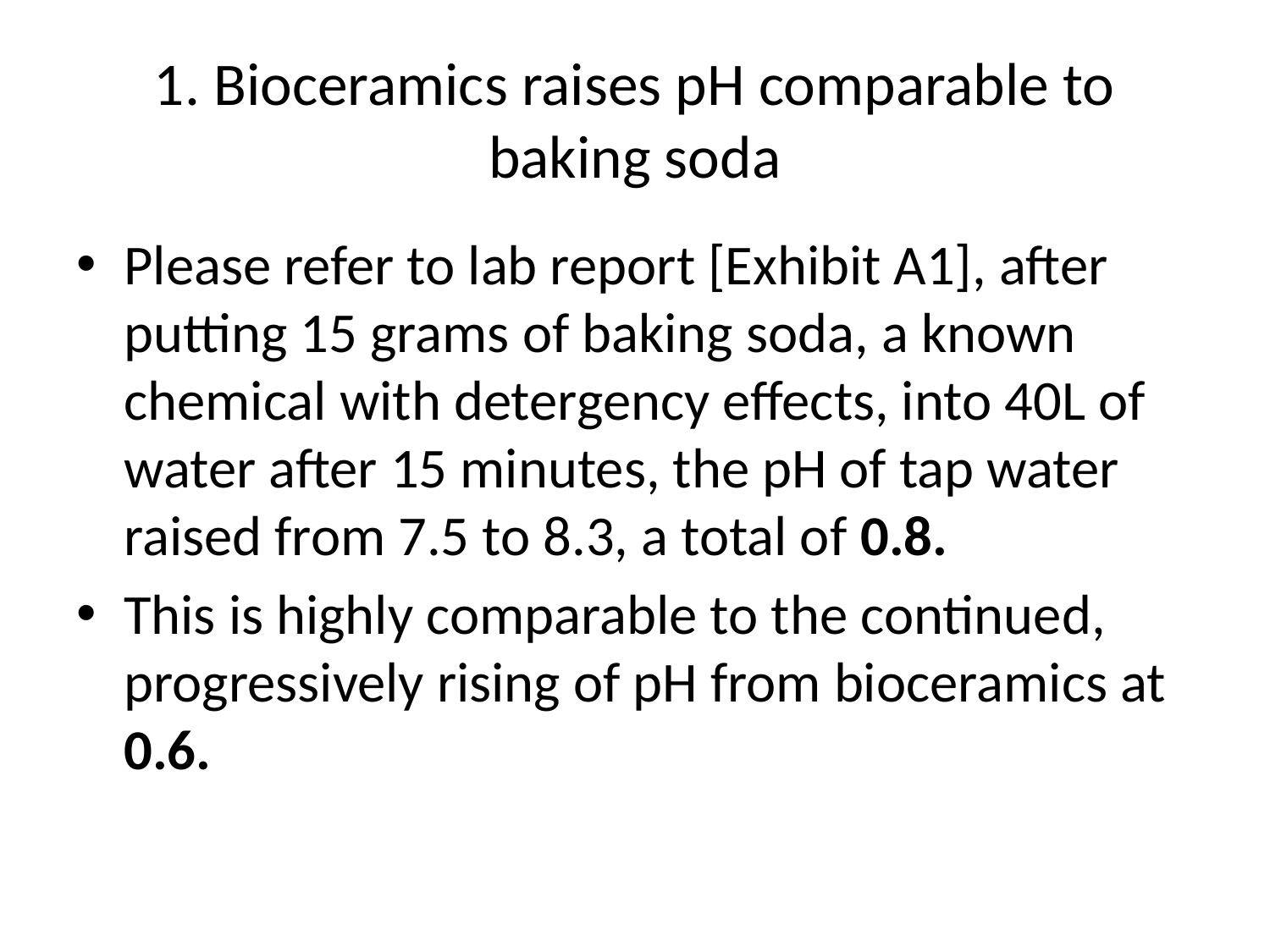

# 1. Bioceramics raises pH comparable to baking soda
Please refer to lab report [Exhibit A1], after putting 15 grams of baking soda, a known chemical with detergency effects, into 40L of water after 15 minutes, the pH of tap water raised from 7.5 to 8.3, a total of 0.8.
This is highly comparable to the continued, progressively rising of pH from bioceramics at 0.6.